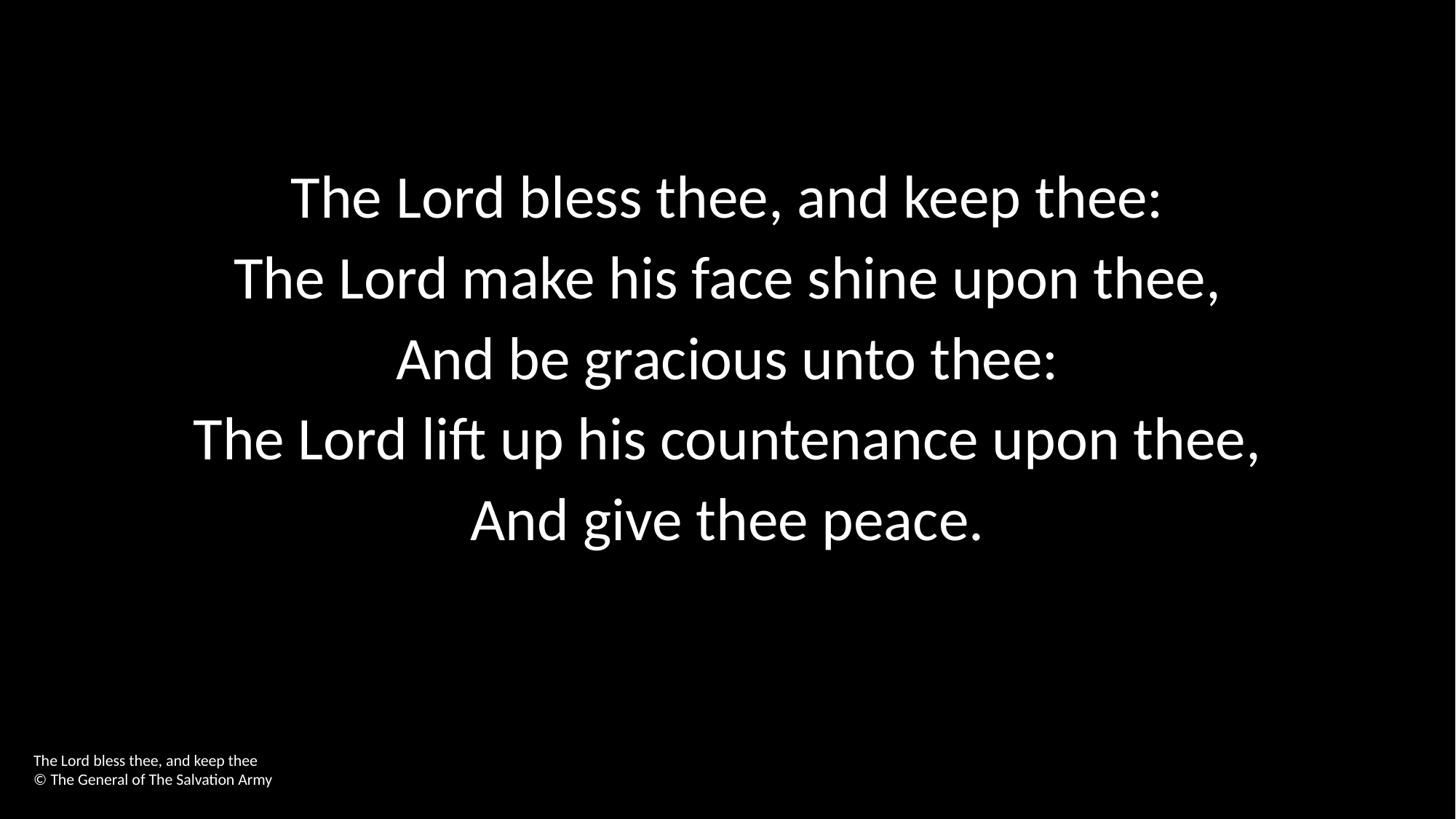

The Lord bless thee, and keep thee:
The Lord make his face shine upon thee,
And be gracious unto thee:
The Lord lift up his countenance upon thee,
And give thee peace.
The Lord bless thee, and keep thee
© The General of The Salvation Army